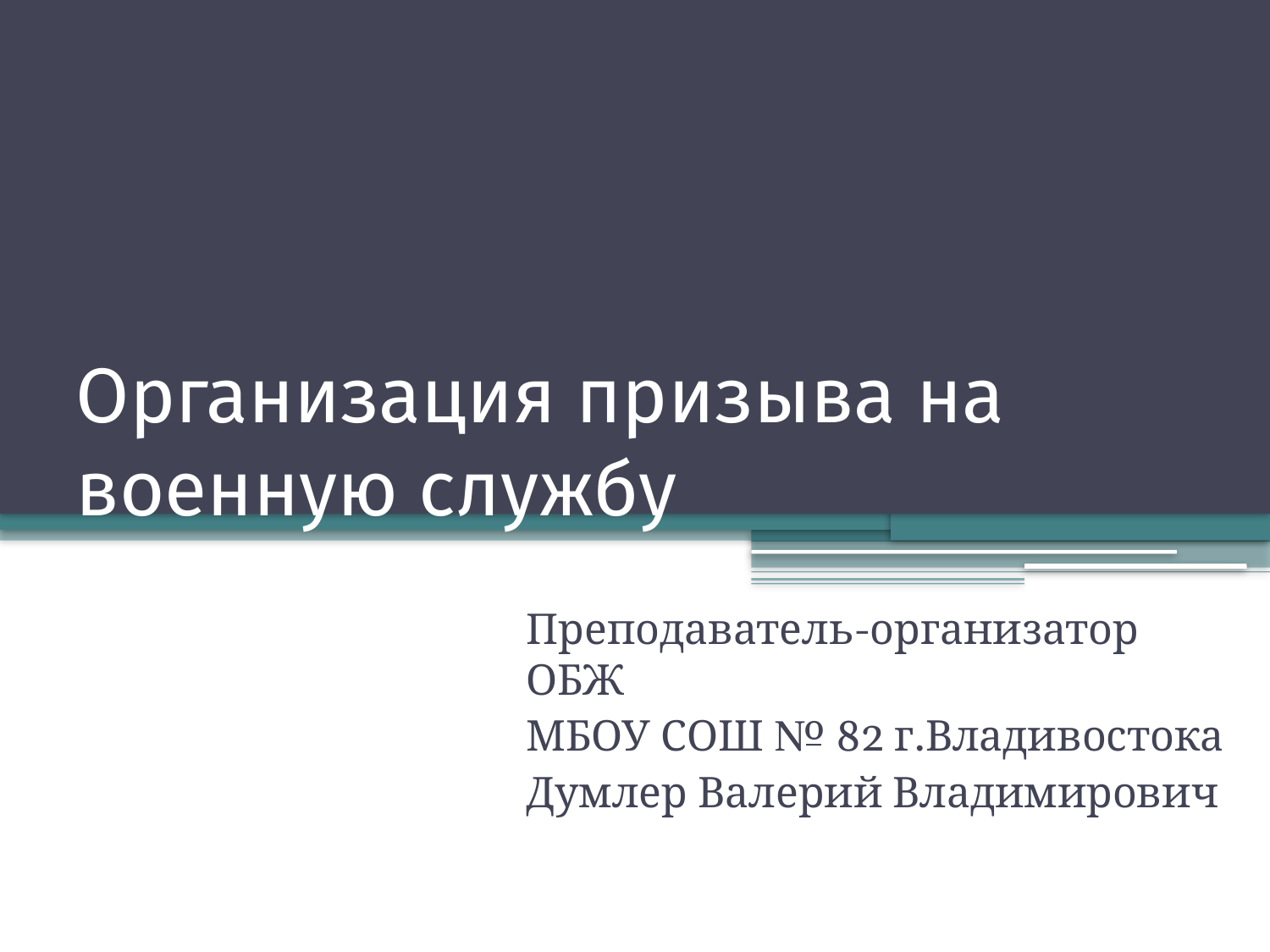

# Организация призыва на  военную службу
Преподаватель-организатор  ОБЖ
МБОУ СОШ № 82 г.Владивостока
Думлер Валерий Владимирович